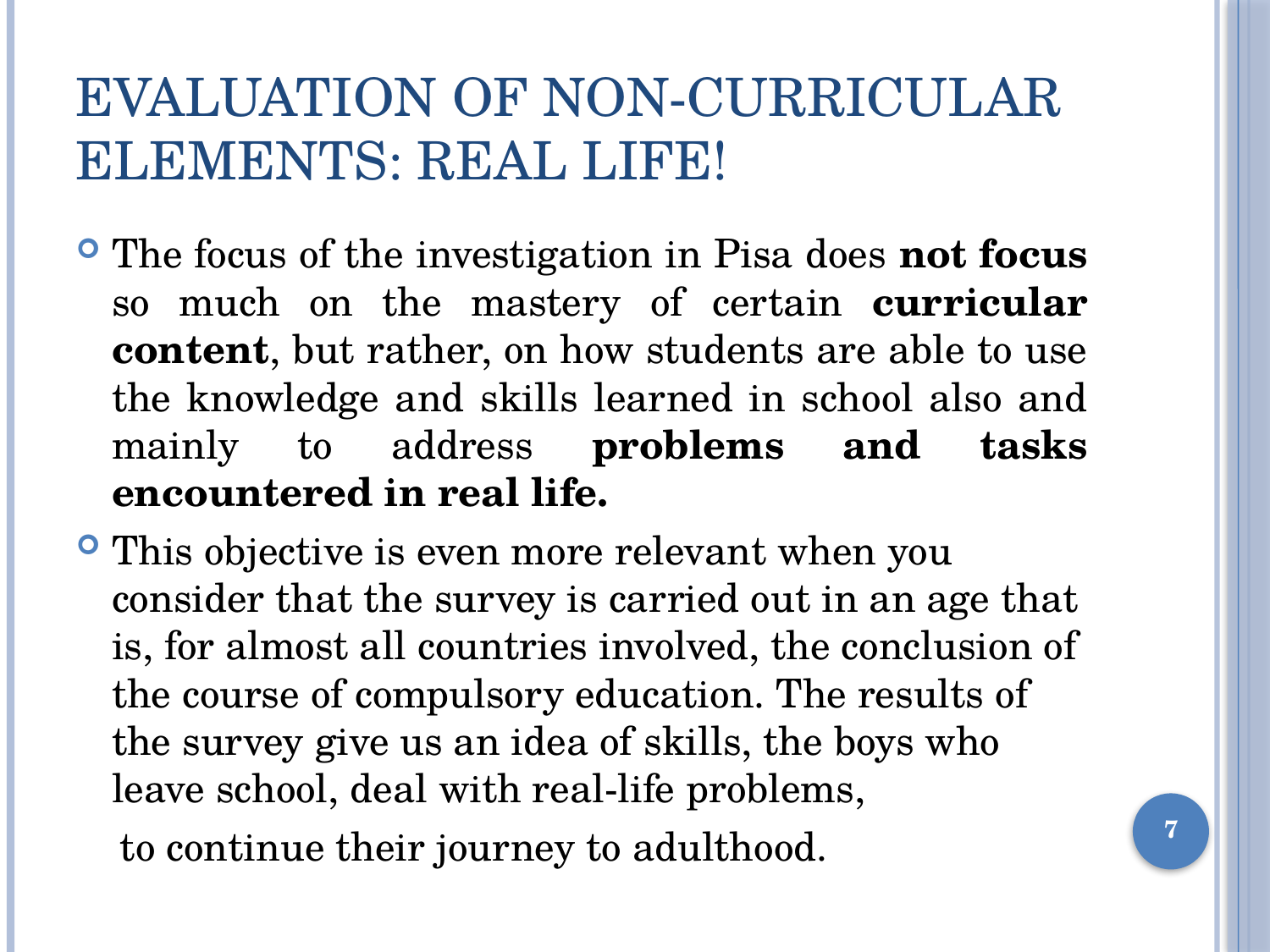

# evaluation of non-curricular elements: real life!
The focus of the investigation in Pisa does not focus so much on the mastery of certain curricular content, but rather, on how students are able to use the knowledge and skills learned in school also and mainly to address problems and tasks encountered in real life.
This objective is even more relevant when you consider that the survey is carried out in an age that is, for almost all countries involved, the conclusion of the course of compulsory education. The results of the survey give us an idea of skills, the boys who leave school, deal with real-life problems,
    to continue their journey to adulthood.

7